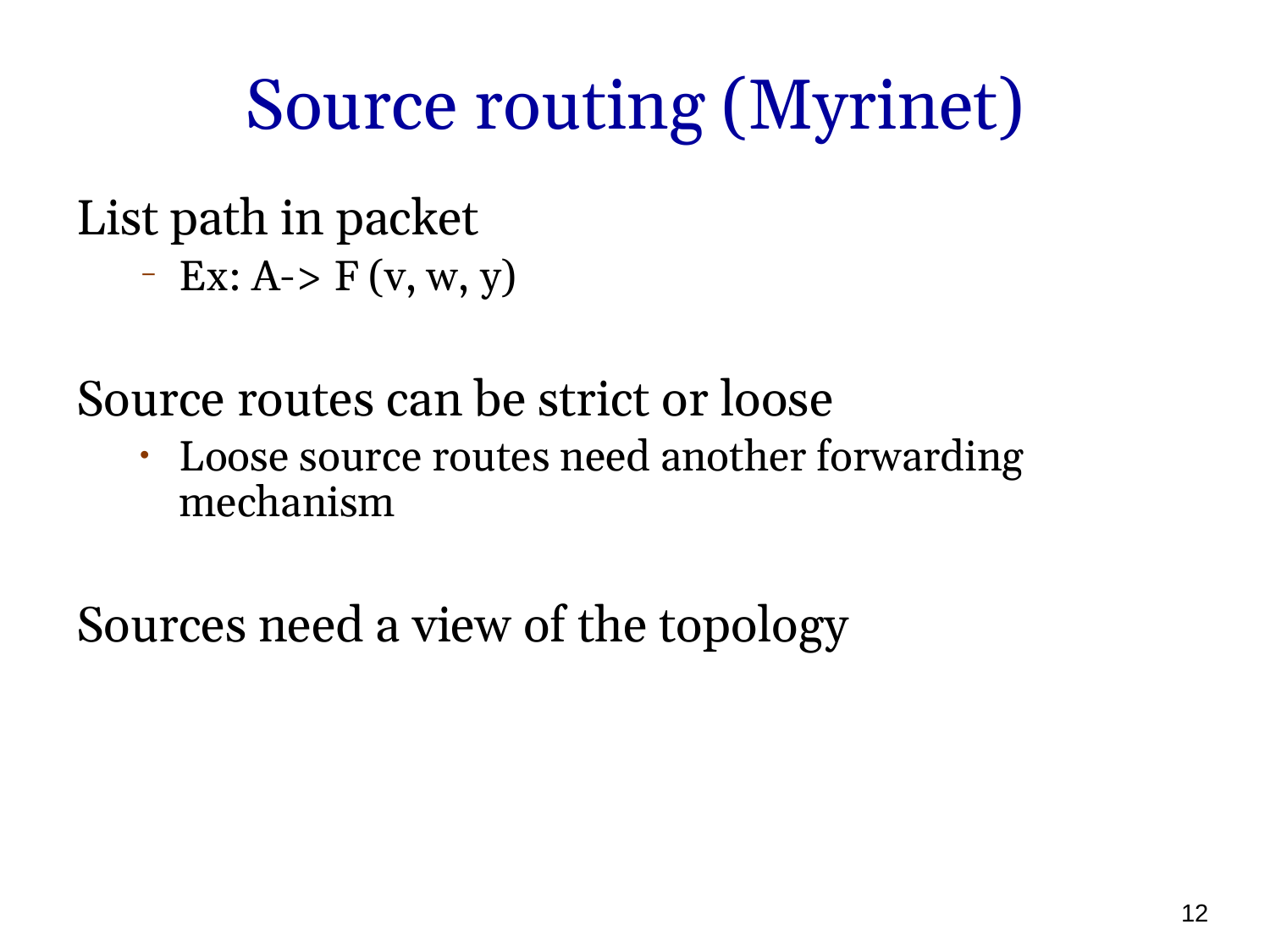

# Source routing (Myrinet)
List path in packet
Ex: A-> F (v, w, y)

Source routes can be strict or loose
Loose source routes need another forwarding mechanism

Sources need a view of the topology
12